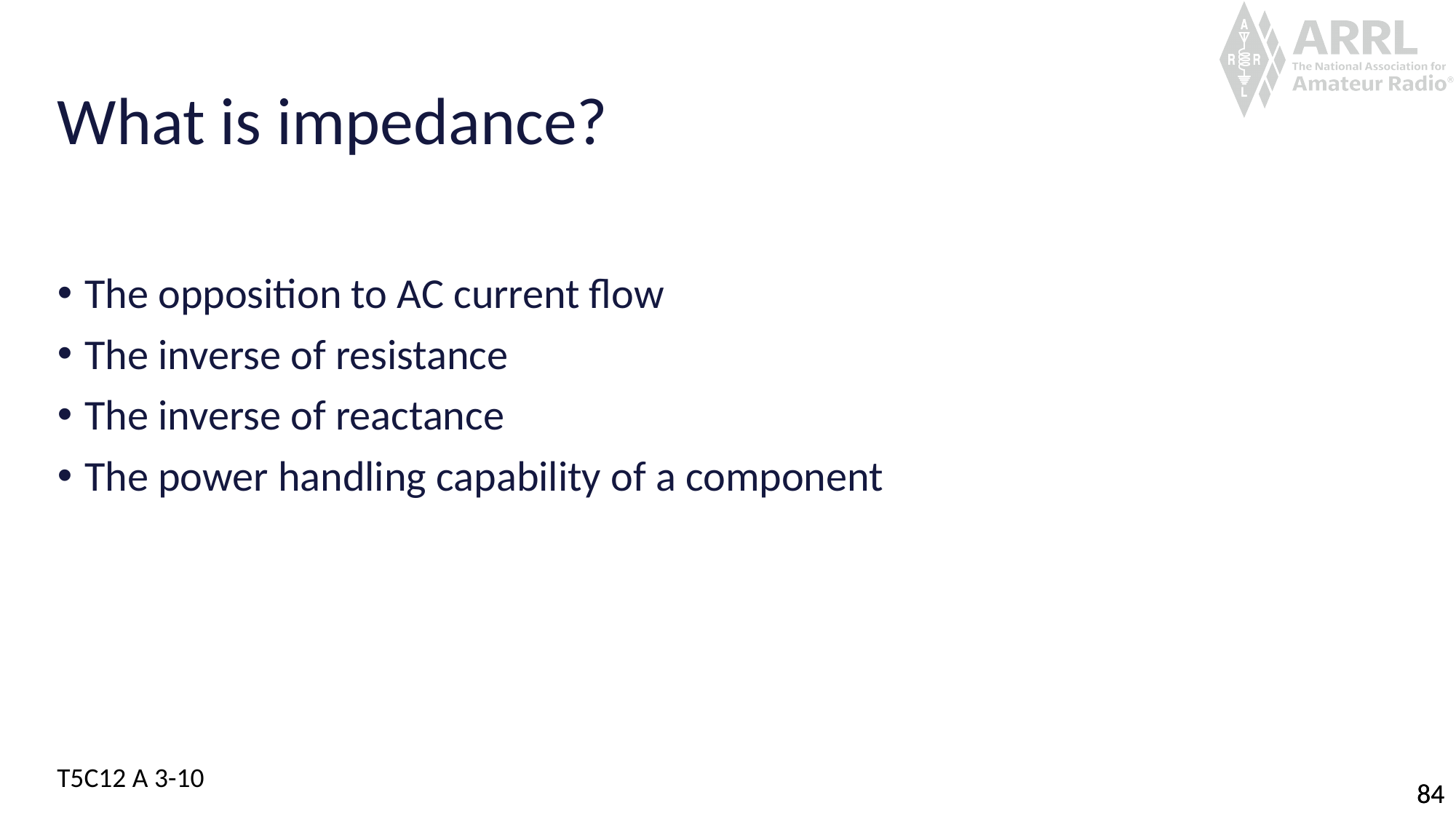

# What is impedance?
The opposition to AC current flow
The inverse of resistance
The inverse of reactance
The power handling capability of a component
T5C12 A 3-10